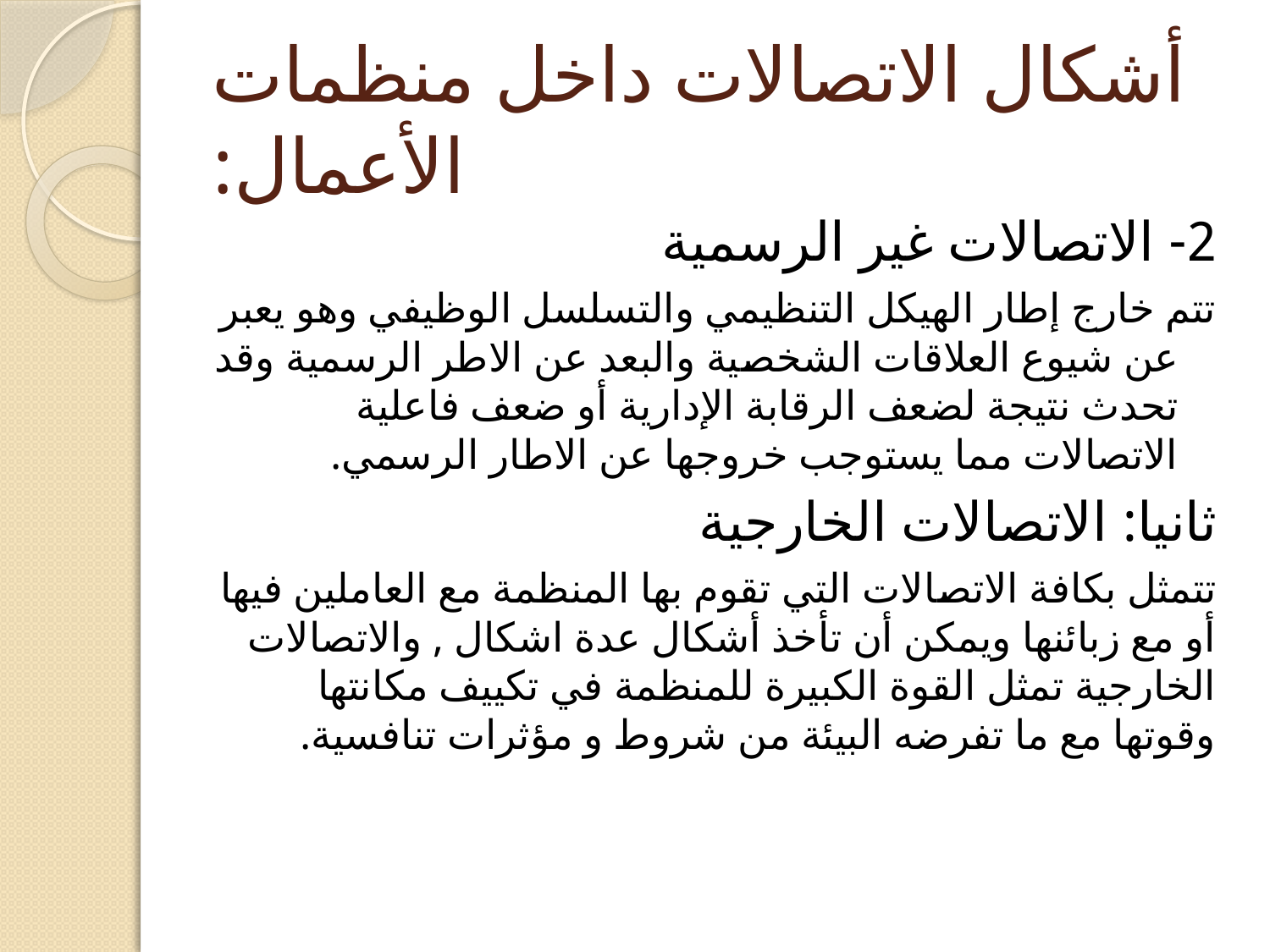

# أشكال الاتصالات داخل منظمات الأعمال:
2- الاتصالات غير الرسمية
تتم خارج إطار الهيكل التنظيمي والتسلسل الوظيفي وهو يعبر عن شيوع العلاقات الشخصية والبعد عن الاطر الرسمية وقد تحدث نتيجة لضعف الرقابة الإدارية أو ضعف فاعلية الاتصالات مما يستوجب خروجها عن الاطار الرسمي.
ثانيا: الاتصالات الخارجية
تتمثل بكافة الاتصالات التي تقوم بها المنظمة مع العاملين فيها أو مع زبائنها ويمكن أن تأخذ أشكال عدة اشكال , والاتصالات الخارجية تمثل القوة الكبيرة للمنظمة في تكييف مكانتها وقوتها مع ما تفرضه البيئة من شروط و مؤثرات تنافسية.